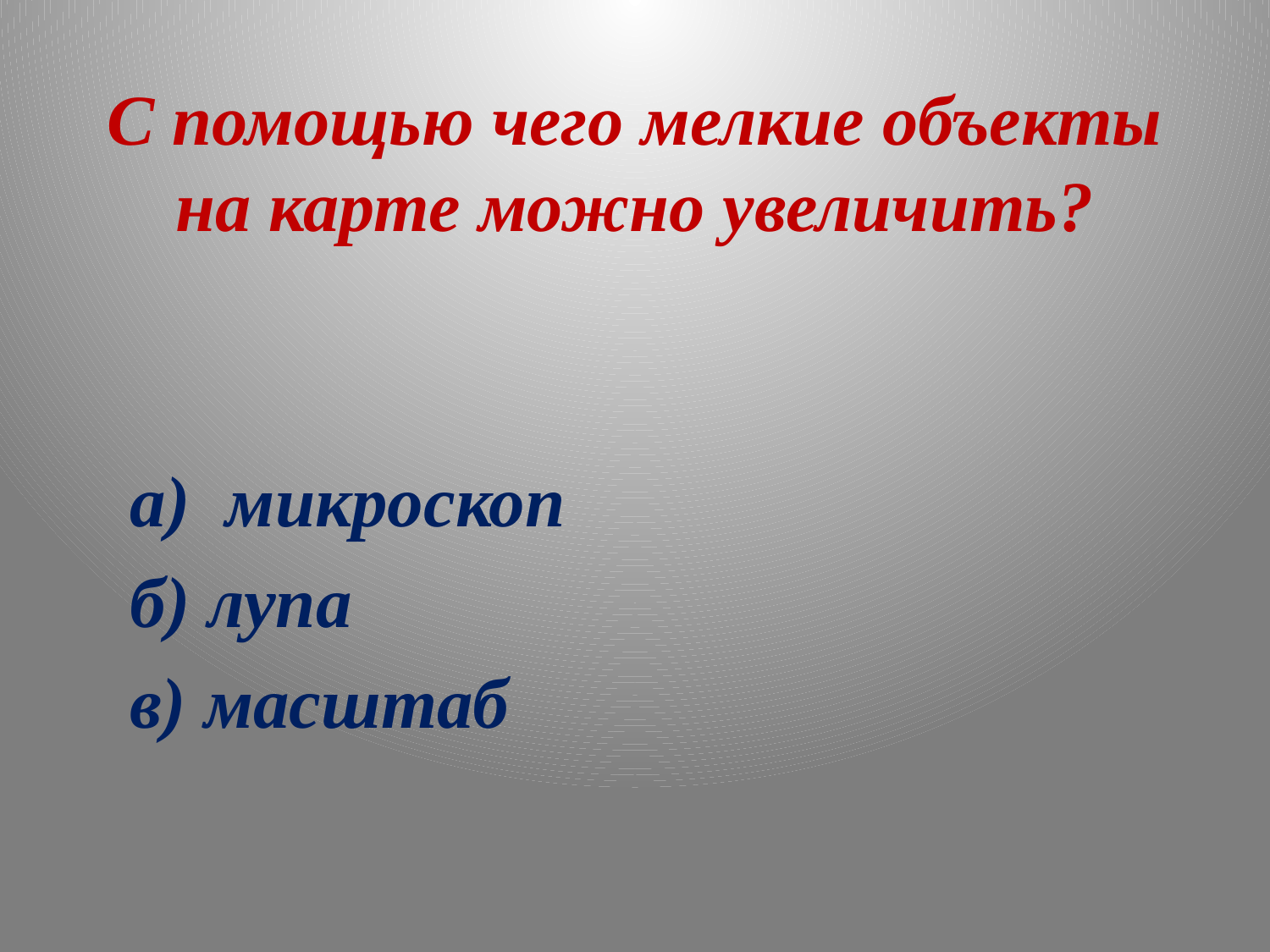

# С помощью чего мелкие объекты на карте можно увеличить?

   а)  микроскоп
   б) лупа
   в) масштаб